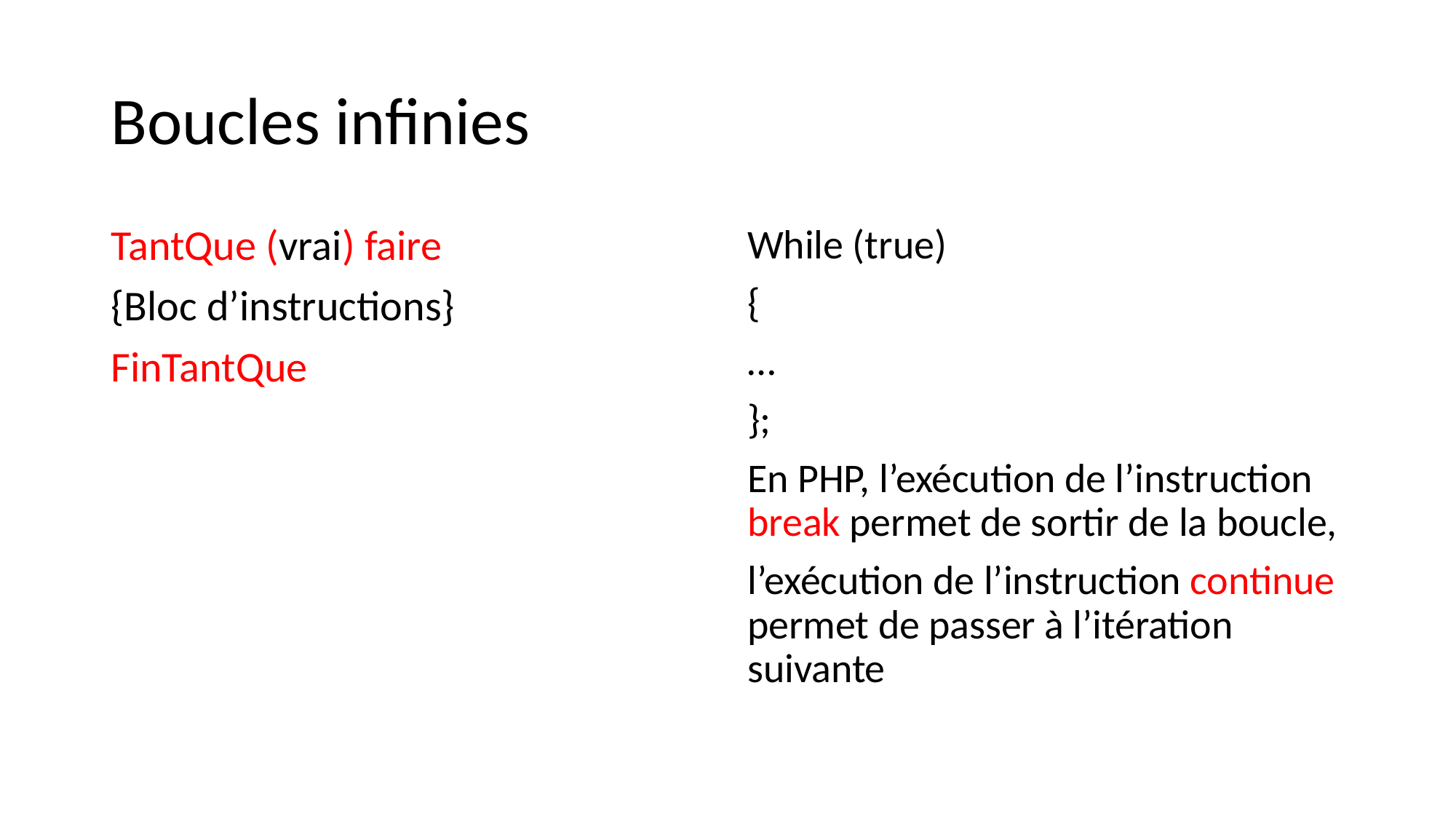

# Boucles infinies
TantQue (vrai) faire
{Bloc d’instructions}
FinTantQue

While (true)
{
…
};
En PHP, l’exécution de l’instruction break permet de sortir de la boucle,
l’exécution de l’instruction continue permet de passer à l’itération suivante